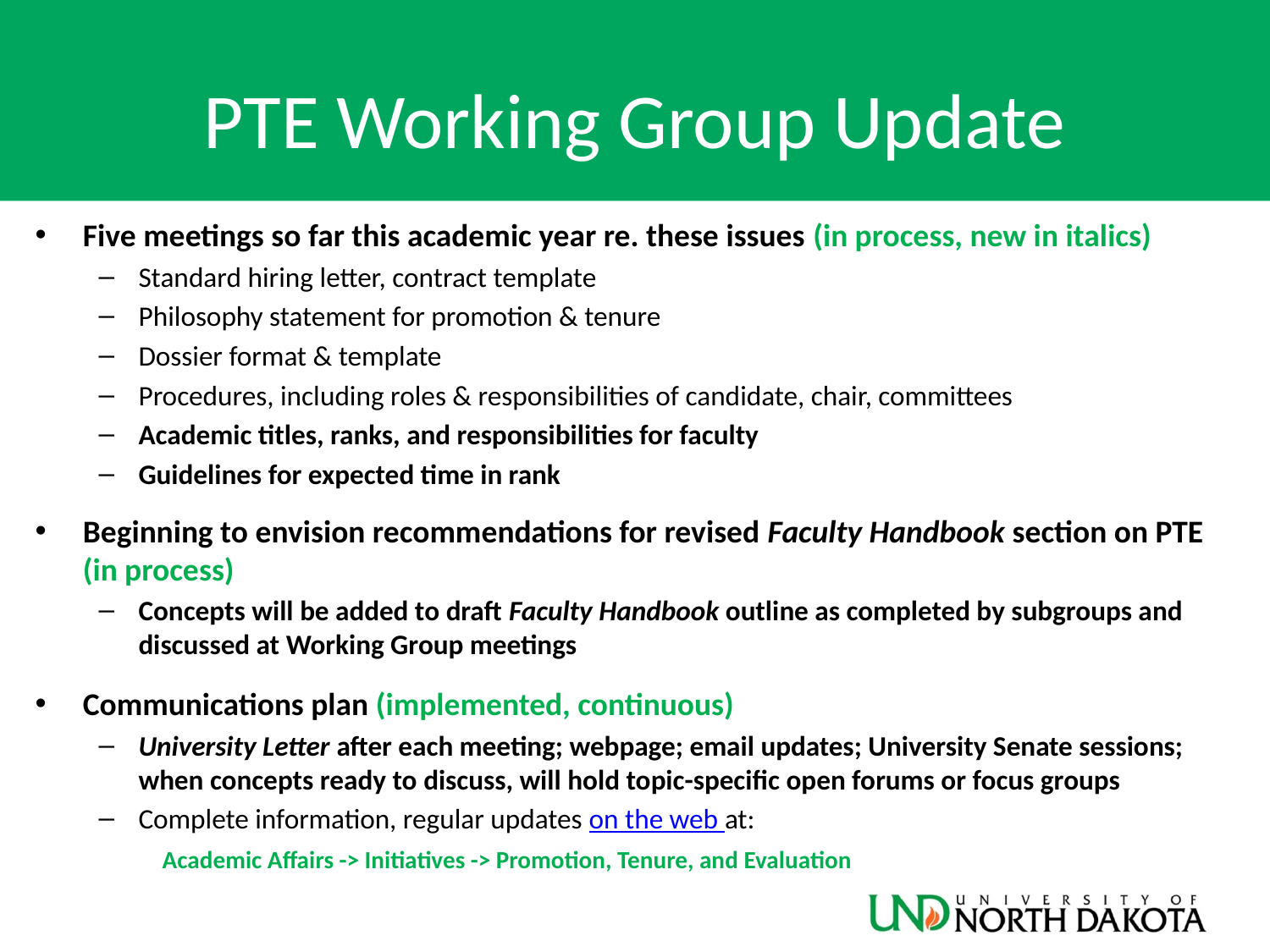

# PTE Working Group Update
Five meetings so far this academic year re. these issues (in process, new in italics)
Standard hiring letter, contract template
Philosophy statement for promotion & tenure
Dossier format & template
Procedures, including roles & responsibilities of candidate, chair, committees
Academic titles, ranks, and responsibilities for faculty
Guidelines for expected time in rank

Beginning to envision recommendations for revised Faculty Handbook section on PTE (in process)
Concepts will be added to draft Faculty Handbook outline as completed by subgroups and discussed at Working Group meetings

Communications plan (implemented, continuous)
University Letter after each meeting; webpage; email updates; University Senate sessions; when concepts ready to discuss, will hold topic-specific open forums or focus groups
Complete information, regular updates on the web at:
	Academic Affairs -> Initiatives -> Promotion, Tenure, and Evaluation